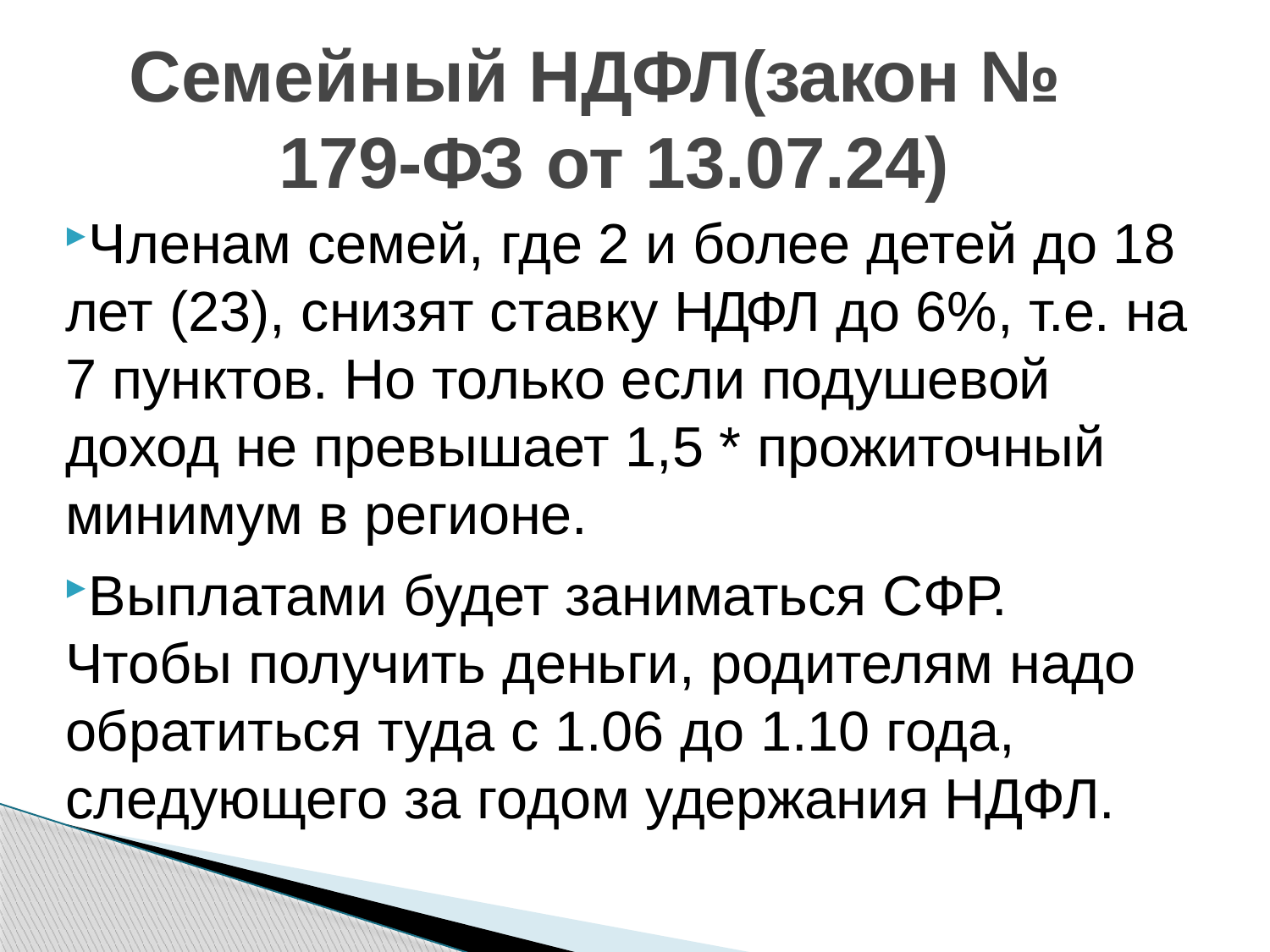

# Семейный НДФЛ(закон № 179-ФЗ от 13.07.24)
Членам семей, где 2 и более детей до 18 лет (23), снизят ставку НДФЛ до 6%, т.е. на 7 пунктов. Но только если подушевой доход не превышает 1,5 * прожиточный минимум в регионе.
Выплатами будет заниматься СФР. Чтобы получить деньги, родителям надо обратиться туда с 1.06 до 1.10 года, следующего за годом удержания НДФЛ.